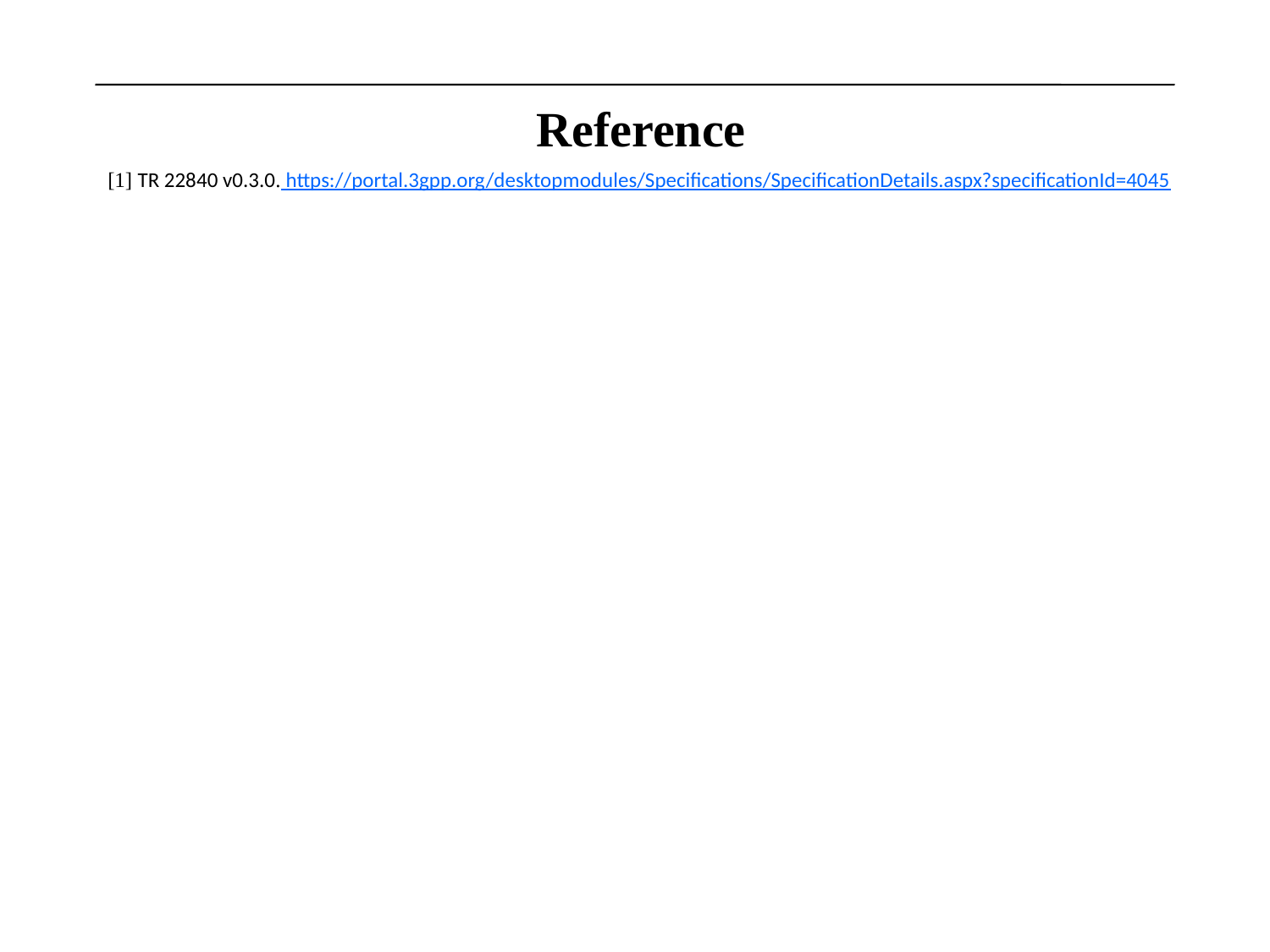

# Reference
[1] TR 22840 v0.3.0. https://portal.3gpp.org/desktopmodules/Specifications/SpecificationDetails.aspx?specificationId=4045